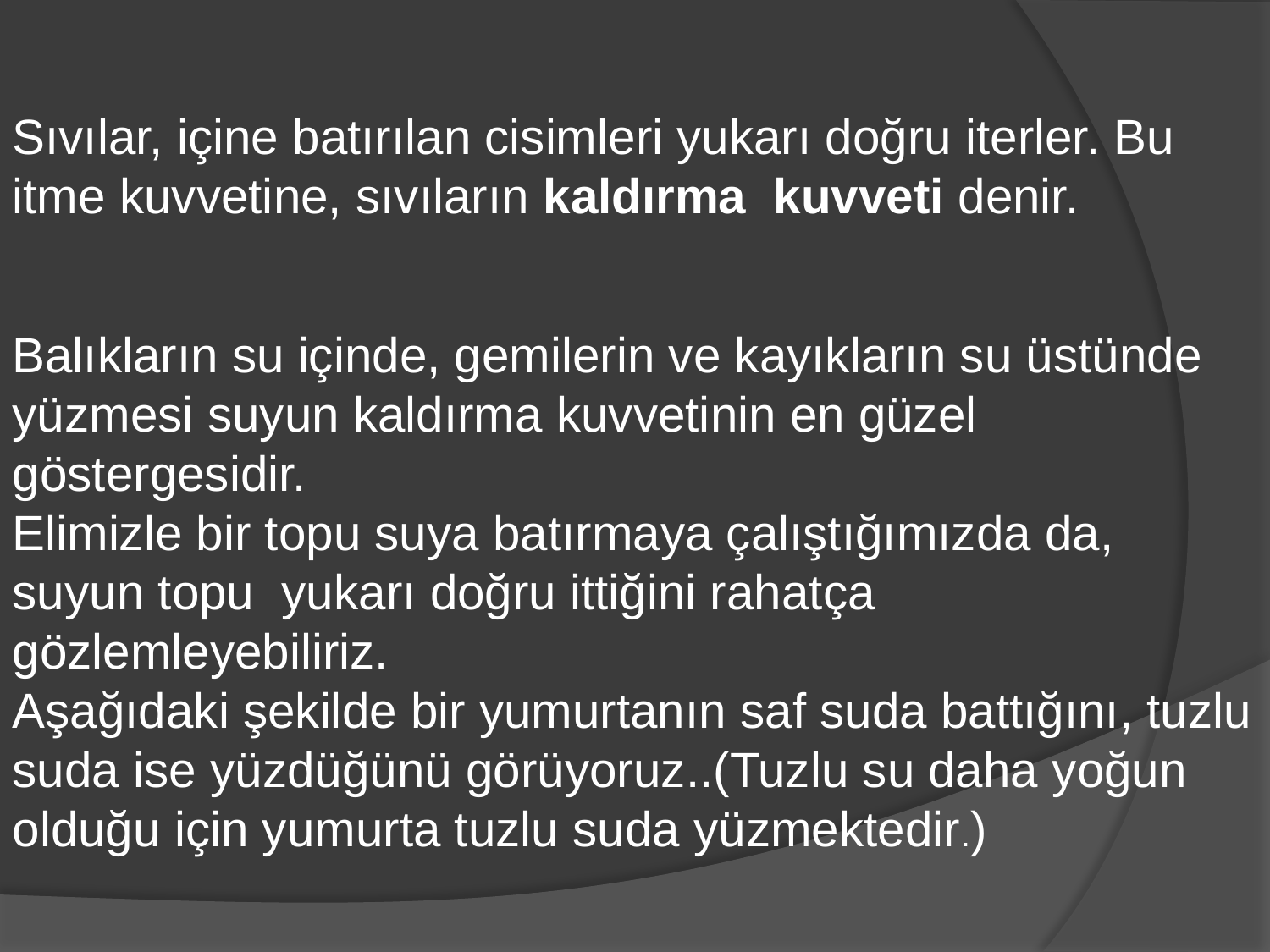

Sıvılar, içine batırılan cisimleri yukarı doğru iterler. Bu itme kuvvetine, sıvıların kaldırma  kuvveti denir.
Balıkların su içinde, gemilerin ve kayıkların su üstünde yüzmesi suyun kaldırma kuvvetinin en güzel göstergesidir.
Elimizle bir topu suya batırmaya çalıştığımızda da, suyun topu  yukarı doğru ittiğini rahatça gözlemleyebiliriz.
Aşağıdaki şekilde bir yumurtanın saf suda battığını, tuzlu suda ise yüzdüğünü görüyoruz..(Tuzlu su daha yoğun olduğu için yumurta tuzlu suda yüzmektedir.)